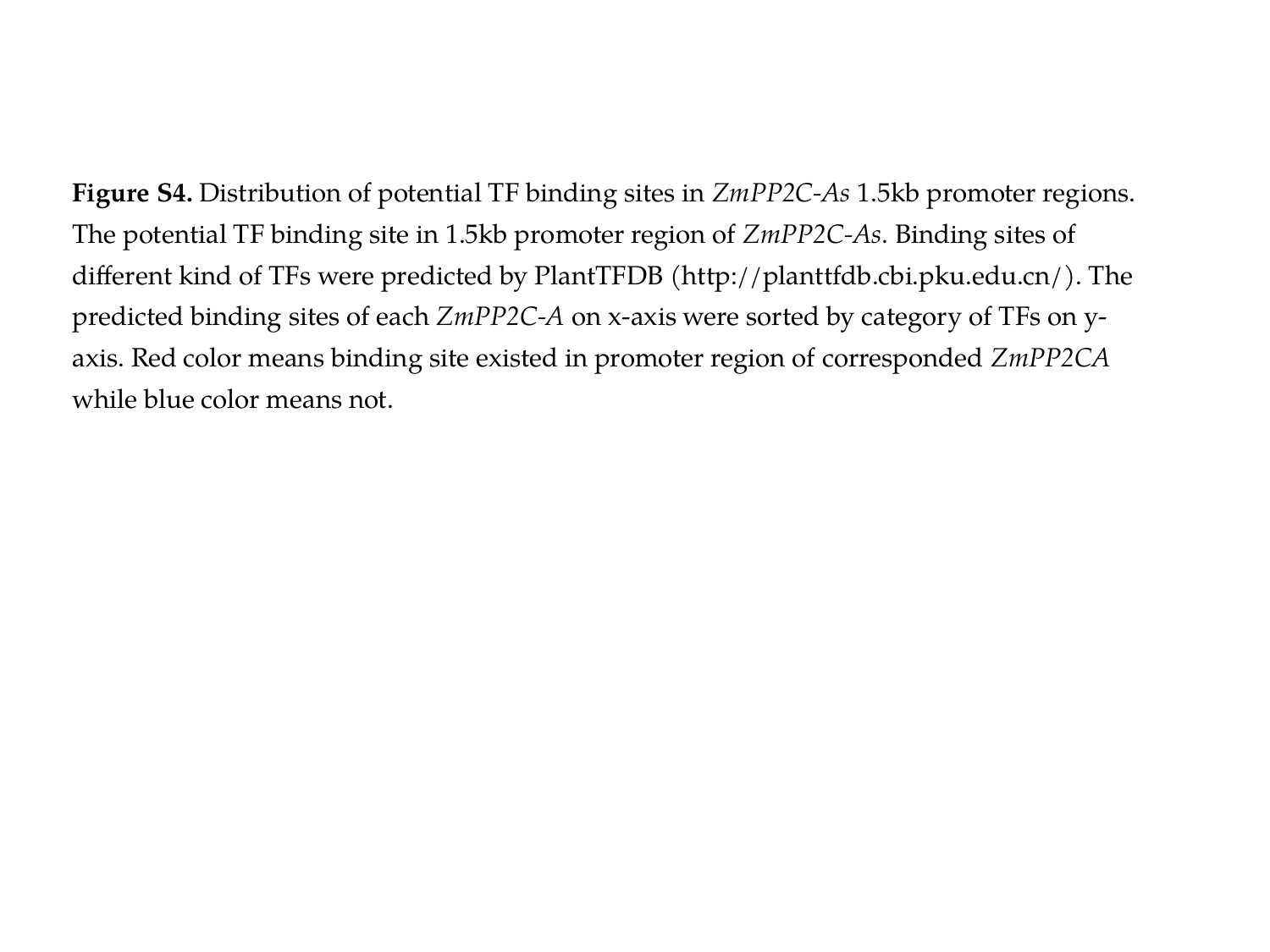

Figure S4. Distribution of potential TF binding sites in ZmPP2C-As 1.5kb promoter regions. The potential TF binding site in 1.5kb promoter region of ZmPP2C-As. Binding sites of different kind of TFs were predicted by PlantTFDB (http://planttfdb.cbi.pku.edu.cn/). The predicted binding sites of each ZmPP2C-A on x-axis were sorted by category of TFs on y-axis. Red color means binding site existed in promoter region of corresponded ZmPP2CA while blue color means not.